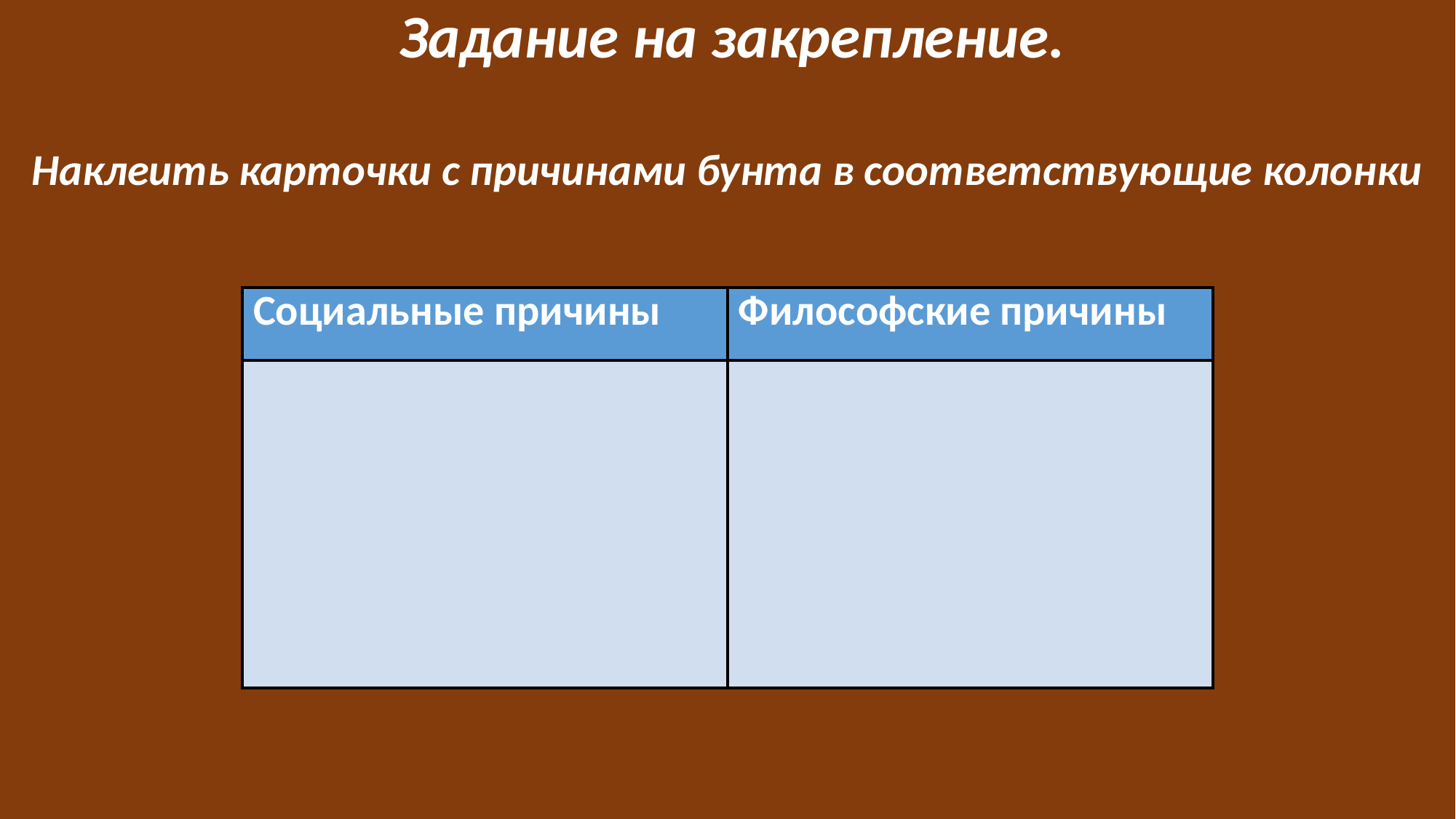

Задание на закрепление.

Наклеить карточки с причинами бунта в соответствующие колонки

| Социальные причины | Философские причины |
| --- | --- |
|  |  |